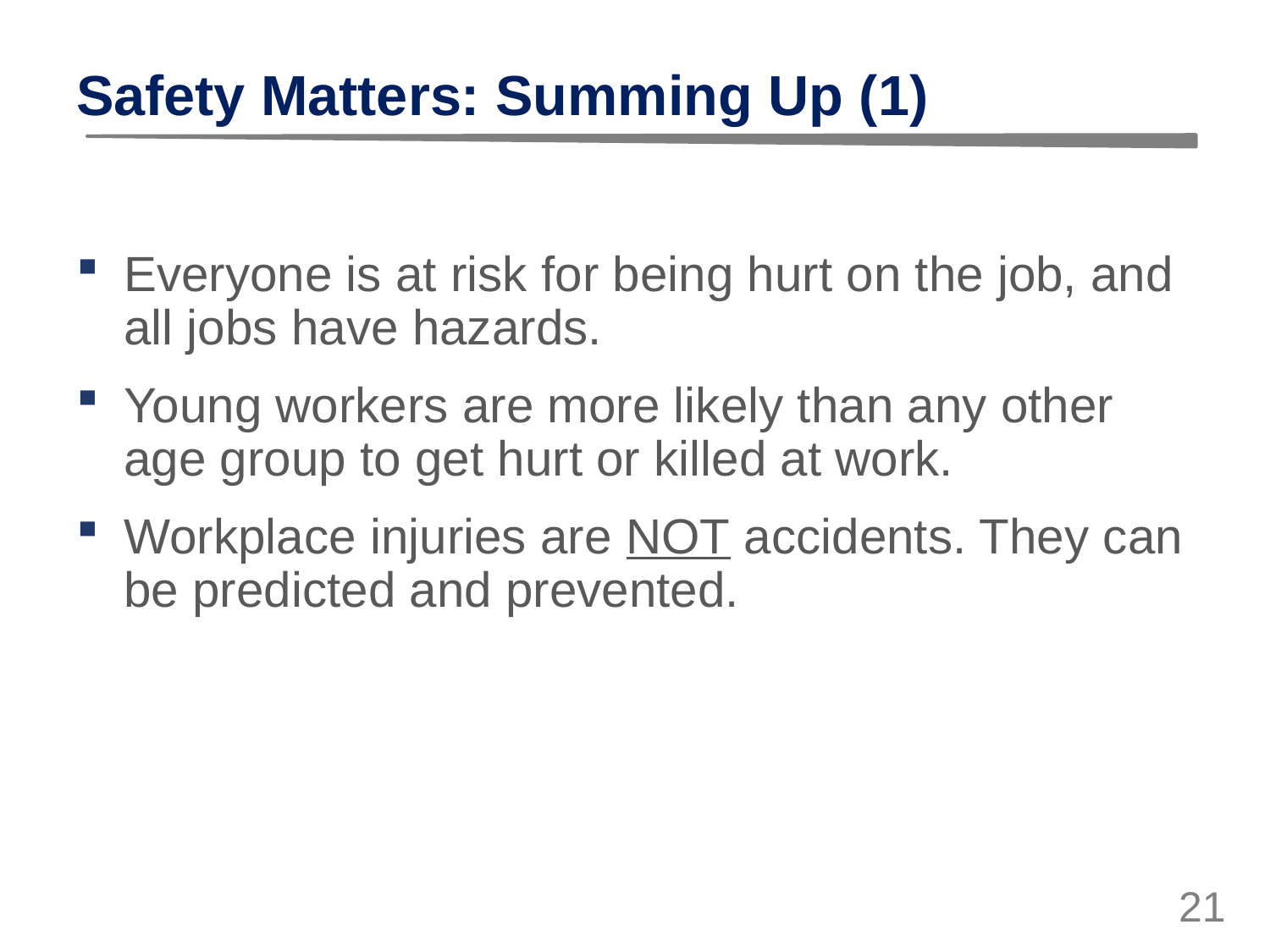

# Safety Matters: Summing Up (1)

Everyone is at risk for being hurt on the job, and all jobs have hazards.
Young workers are more likely than any other age group to get hurt or killed at work.
Workplace injuries are NOT accidents. They can be predicted and prevented.
21